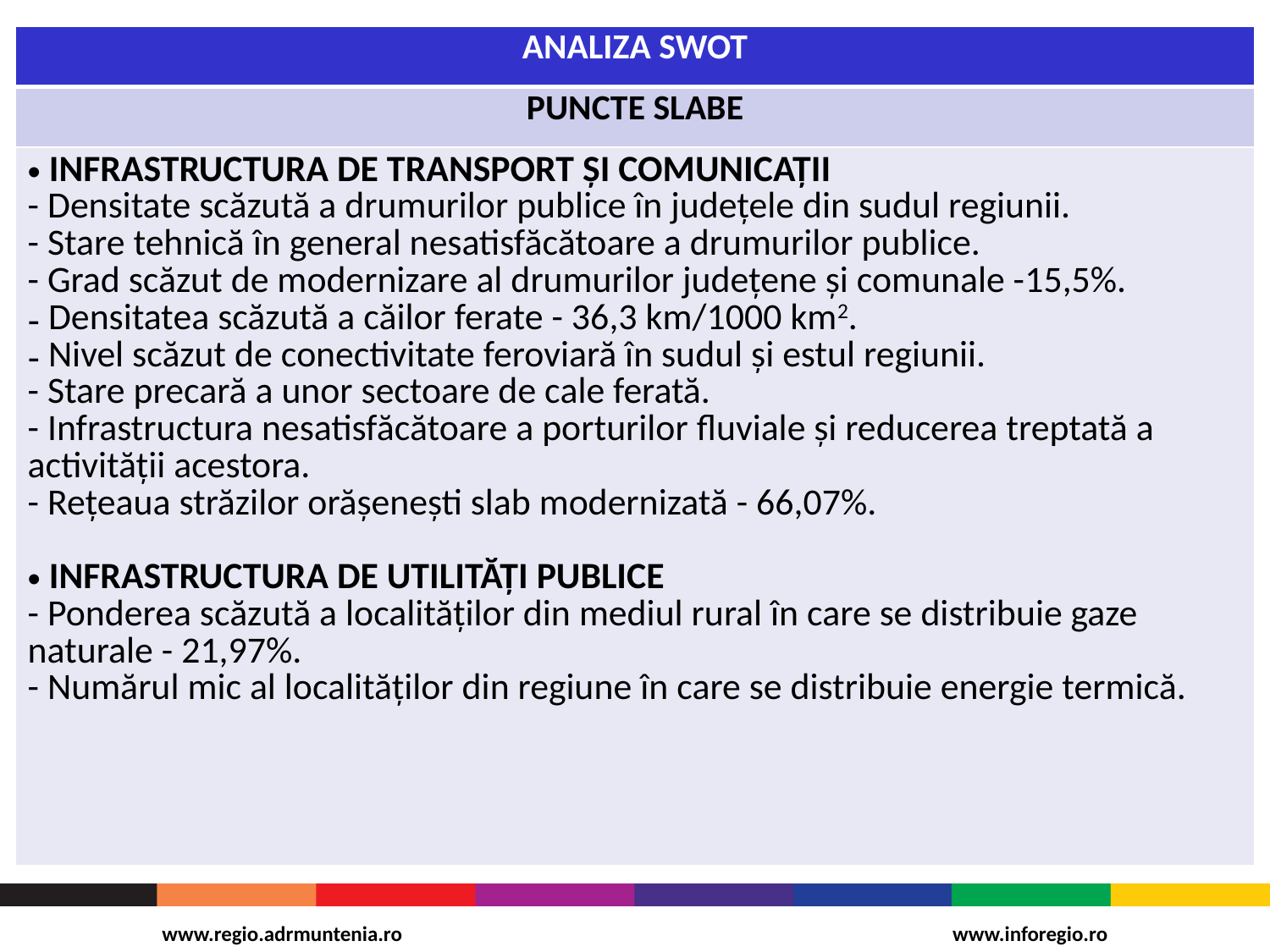

| ANALIZA SWOT |
| --- |
| PUNCTE SLABE |
| INFRASTRUCTURA DE TRANSPORT ŞI COMUNICAŢII - Densitate scăzută a drumurilor publice în judeţele din sudul regiunii. - Stare tehnică în general nesatisfăcătoare a drumurilor publice. - Grad scăzut de modernizare al drumurilor judeţene şi comunale -15,5%. Densitatea scăzută a căilor ferate - 36,3 km/1000 km2. Nivel scăzut de conectivitate feroviară în sudul şi estul regiunii. - Stare precară a unor sectoare de cale ferată. - Infrastructura nesatisfăcătoare a porturilor fluviale şi reducerea treptată a activităţii acestora. - Reţeaua străzilor orăşeneşti slab modernizată - 66,07%.   INFRASTRUCTURA DE UTILITĂŢI PUBLICE - Ponderea scăzută a localităţilor din mediul rural în care se distribuie gaze naturale - 21,97%. - Numărul mic al localităţilor din regiune în care se distribuie energie termică. |